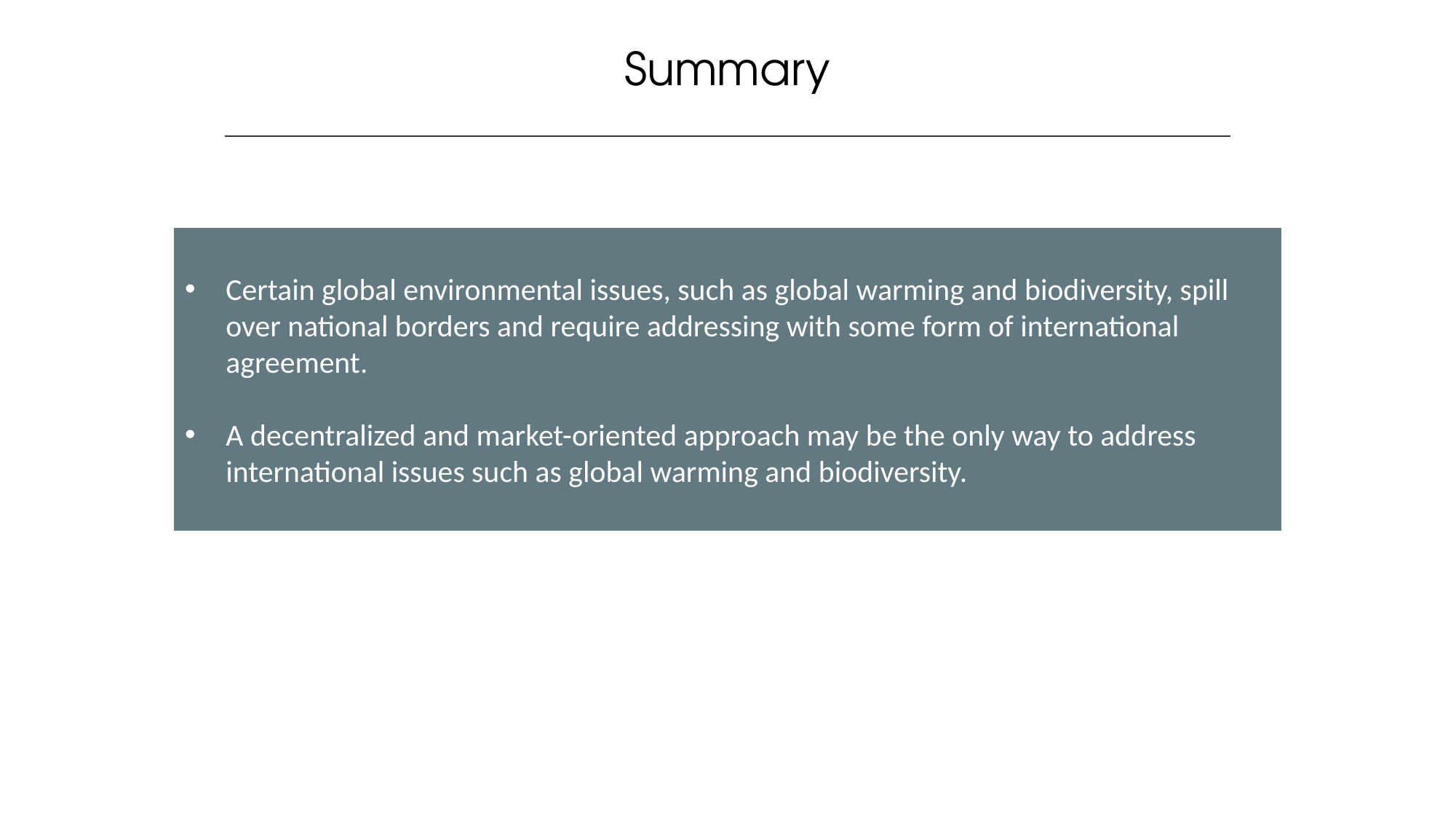

Summary
HAWKES LEARNING

Certain global environmental issues, such as global warming and biodiversity, spill over national borders and require addressing with some form of international agreement.

A decentralized and market-oriented approach may be the only way to address international issues such as global warming and biodiversity.